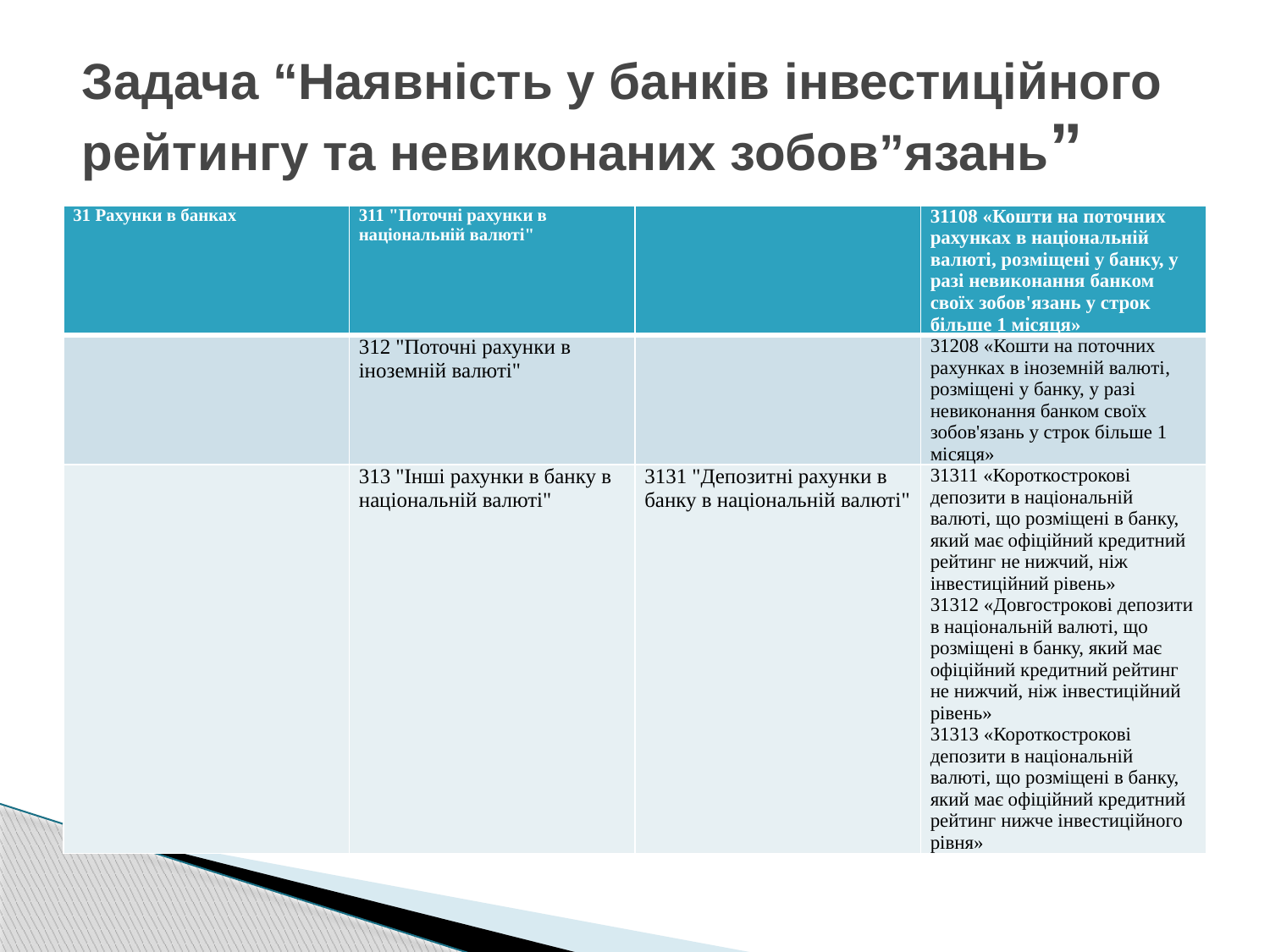

# Задача “Наявність у банків інвестиційного рейтингу та невиконаних зобов”язань”
| 31 Рахунки в банках | 311 "Поточні рахунки в національній валюті" |  | 31108 «Кошти на поточних рахунках в національній валюті, розміщені у банку, у разі невиконання банком своїх зобов'язань у строк більше 1 місяця» |
| --- | --- | --- | --- |
|  | 312 "Поточні рахунки в іноземній валюті" |  | 31208 «Кошти на поточних рахунках в іноземній валюті, розміщені у банку, у разі невиконання банком своїх зобов'язань у строк більше 1 місяця» |
|  | 313 "Інші рахунки в банку в національній валюті" | 3131 "Депозитні рахунки в банку в національній валюті" | 31311 «Короткострокові депозити в національній валюті, що розміщені в банку, який має офіційний кредитний рейтинг не нижчий, ніж інвестиційний рівень» 31312 «Довгострокові депозити в національній валюті, що розміщені в банку, який має офіційний кредитний рейтинг не нижчий, ніж інвестиційний рівень» 31313 «Короткострокові депозити в національній валюті, що розміщені в банку, який має офіційний кредитний рейтинг нижче інвестиційного рівня» |